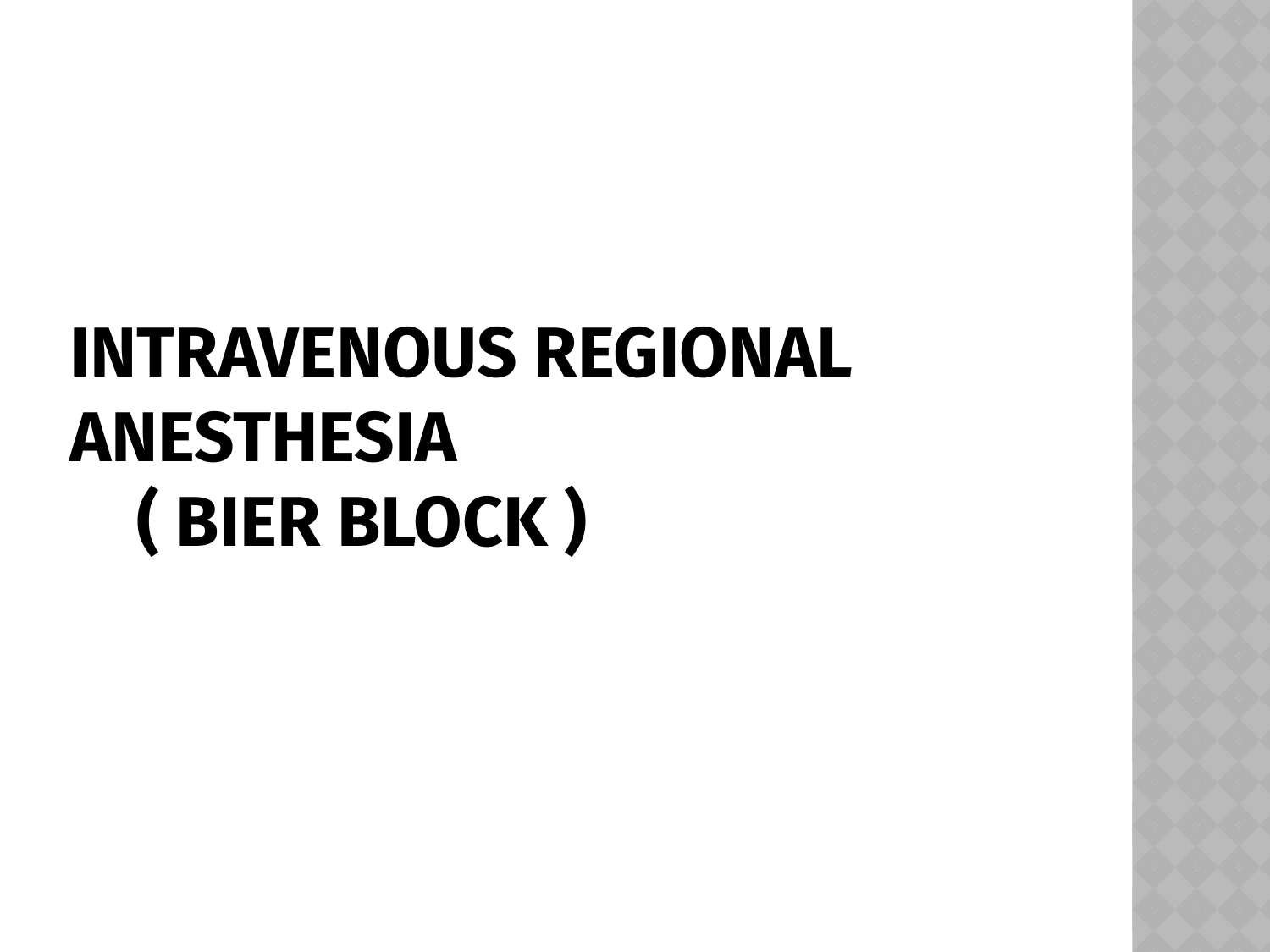

# Intravenous Regional Anesthesia ( Bier block )